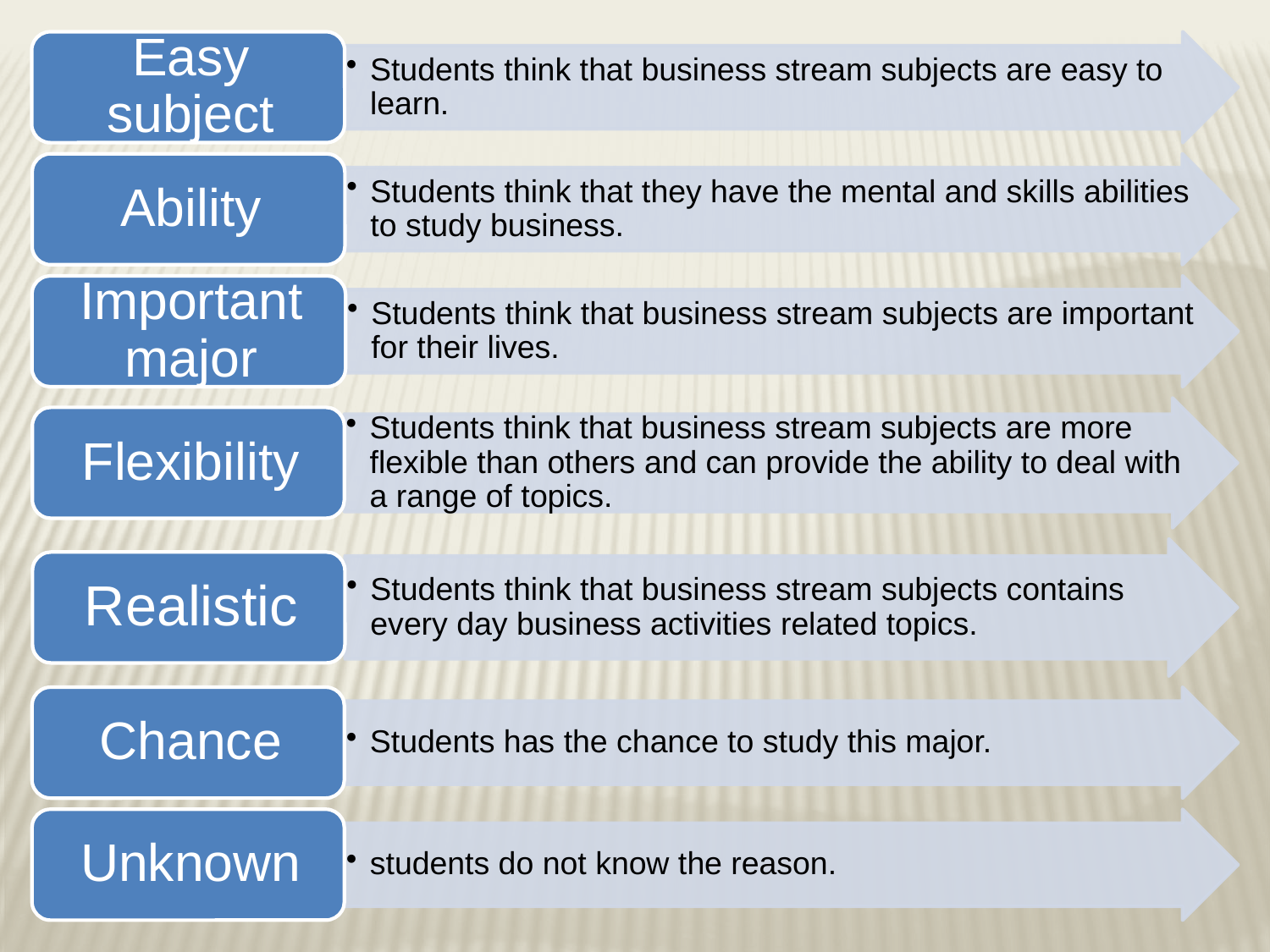

Students think that business stream subjects are easy to learn.
Easy subject
Students think that they have the mental and skills abilities to study business.
Ability
Students think that business stream subjects are important for their lives.
Important major
Students think that business stream subjects are more flexible than others and can provide the ability to deal with a range of topics.
Flexibility
Students think that business stream subjects contains every day business activities related topics.
Realistic
Students has the chance to study this major.
Chance
students do not know the reason.
Unknown